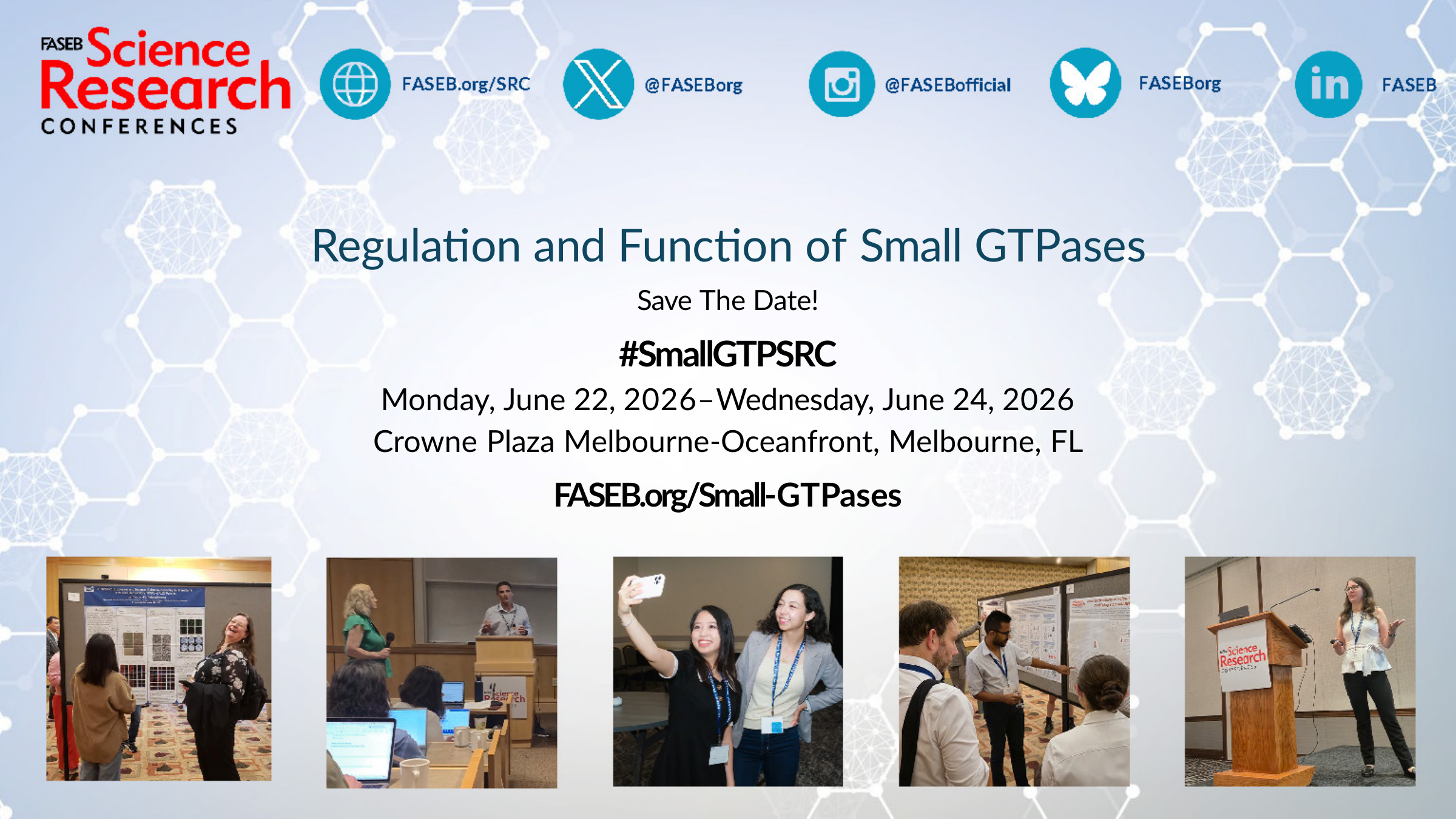

# Regulation and Function of Small GTPases
Save The Date!
#SmallGTPSRC
Monday, June 22, 2026–Wednesday, June 24, 2026 Crowne Plaza Melbourne-Oceanfront, Melbourne, FL
FASEB.org/Small-GTPases